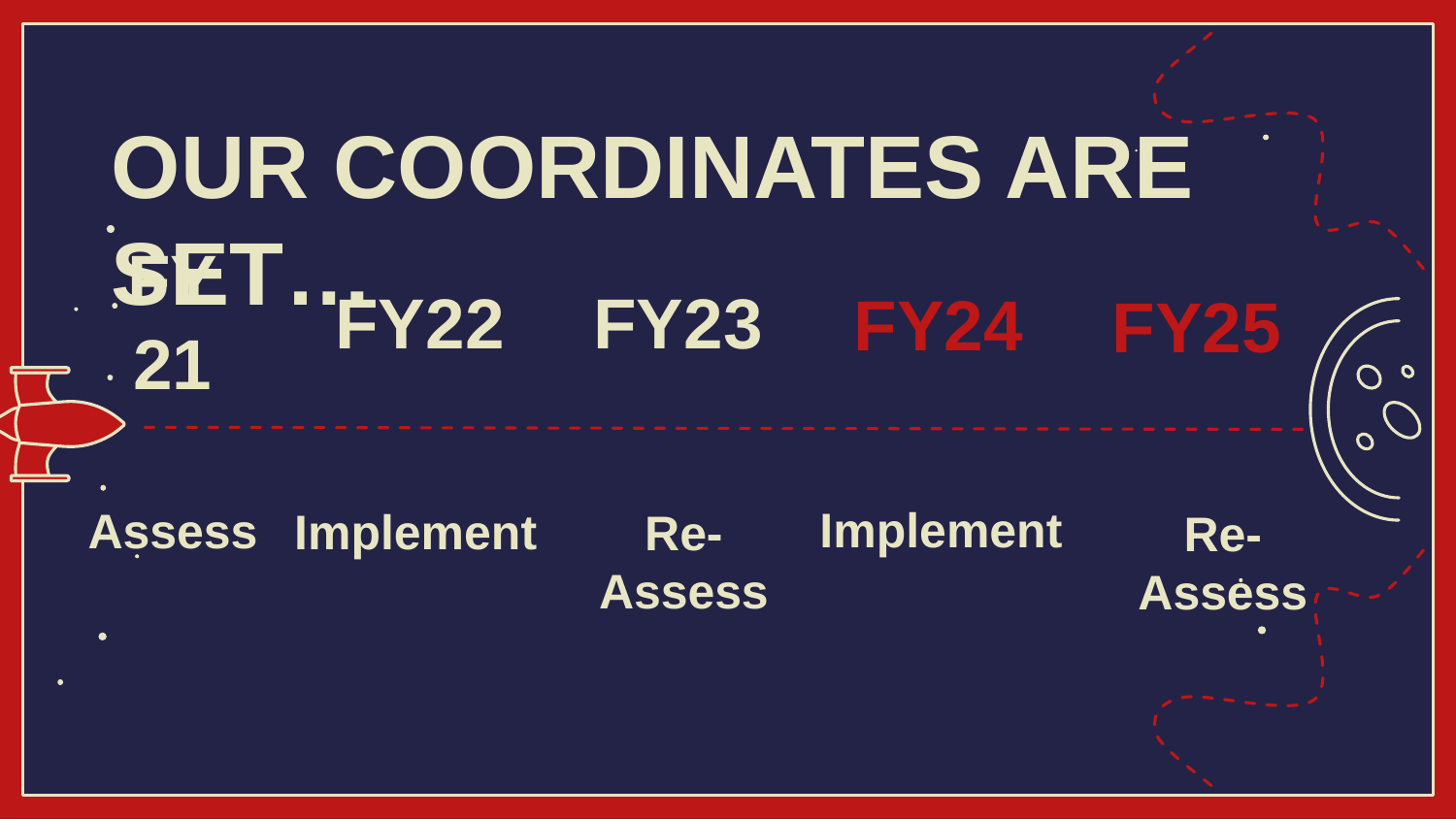

# OUR COORDINATES ARE SET…
FY21
FY22
FY23
FY24
FY25

Implement
Assess
Implement
Re-Assess

Re-Assess